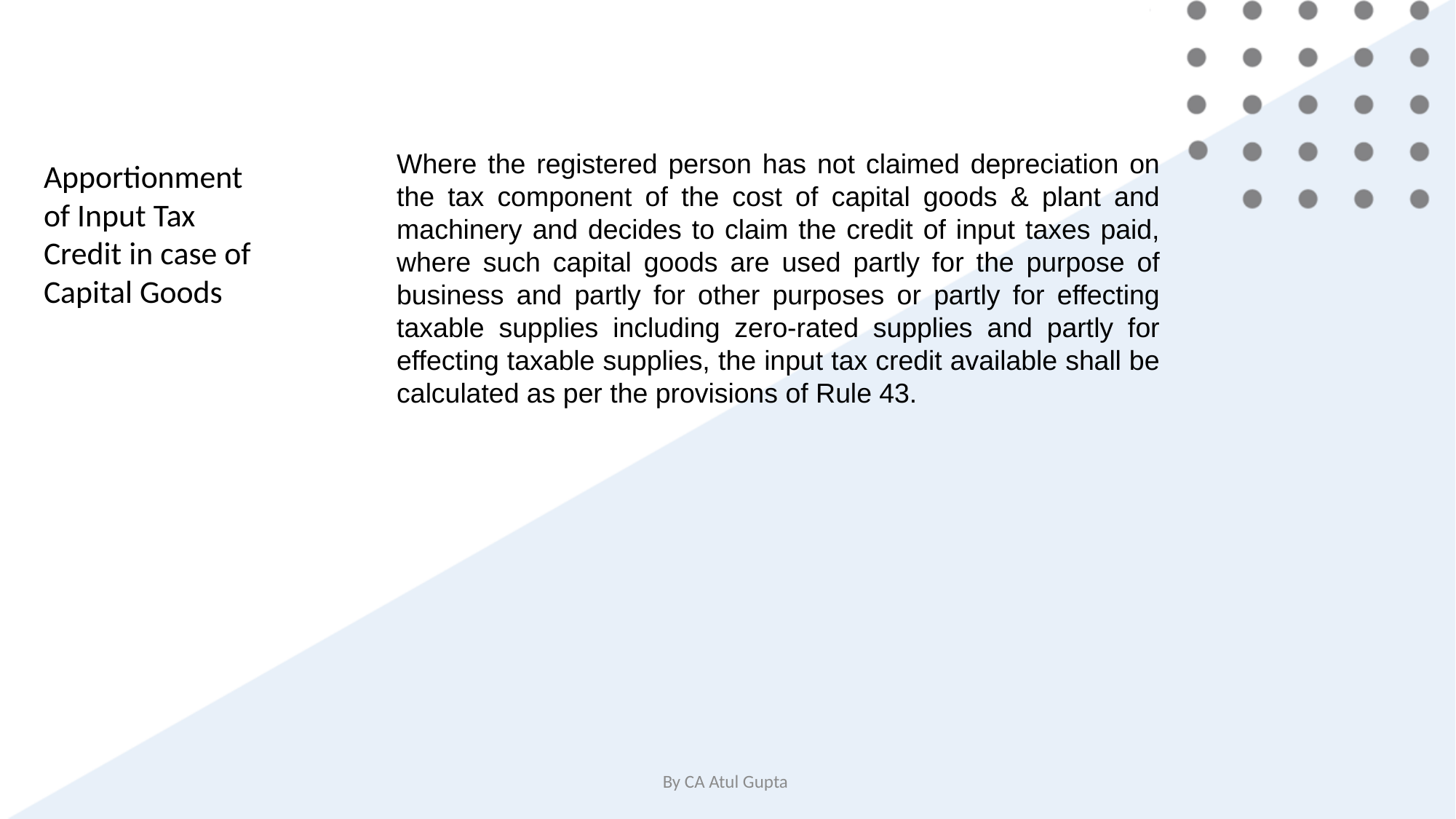

Where the registered person has not claimed depreciation on the tax component of the cost of capital goods & plant and machinery and decides to claim the credit of input taxes paid, where such capital goods are used partly for the purpose of business and partly for other purposes or partly for effecting taxable supplies including zero-rated supplies and partly for effecting taxable supplies, the input tax credit available shall be calculated as per the provisions of Rule 43.

Apportionment of Input Tax Credit in case of Capital Goods
By CA Atul Gupta